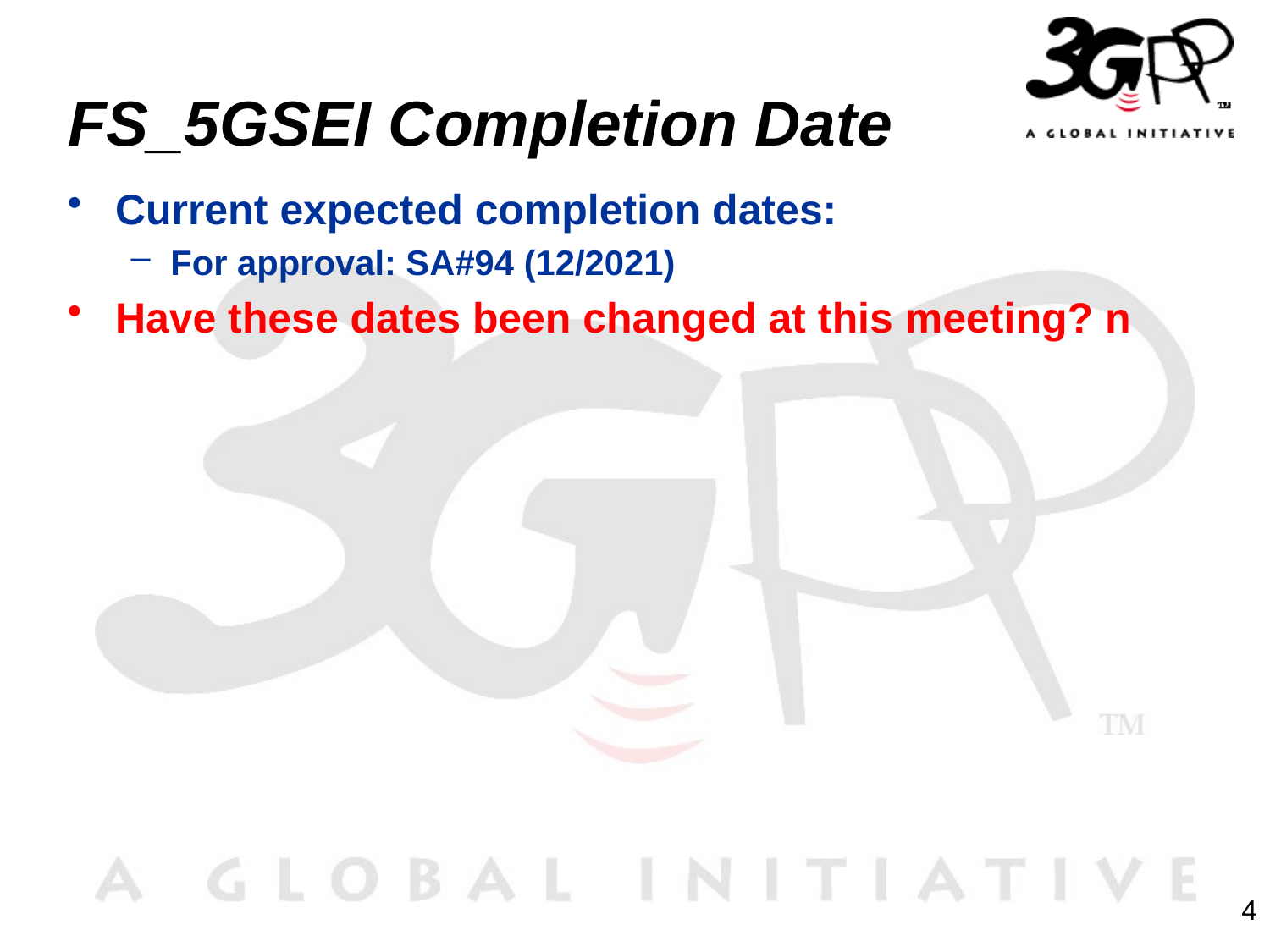

# FS_5GSEI Completion Date
Current expected completion dates:
For approval: SA#94 (12/2021)
Have these dates been changed at this meeting? n

4